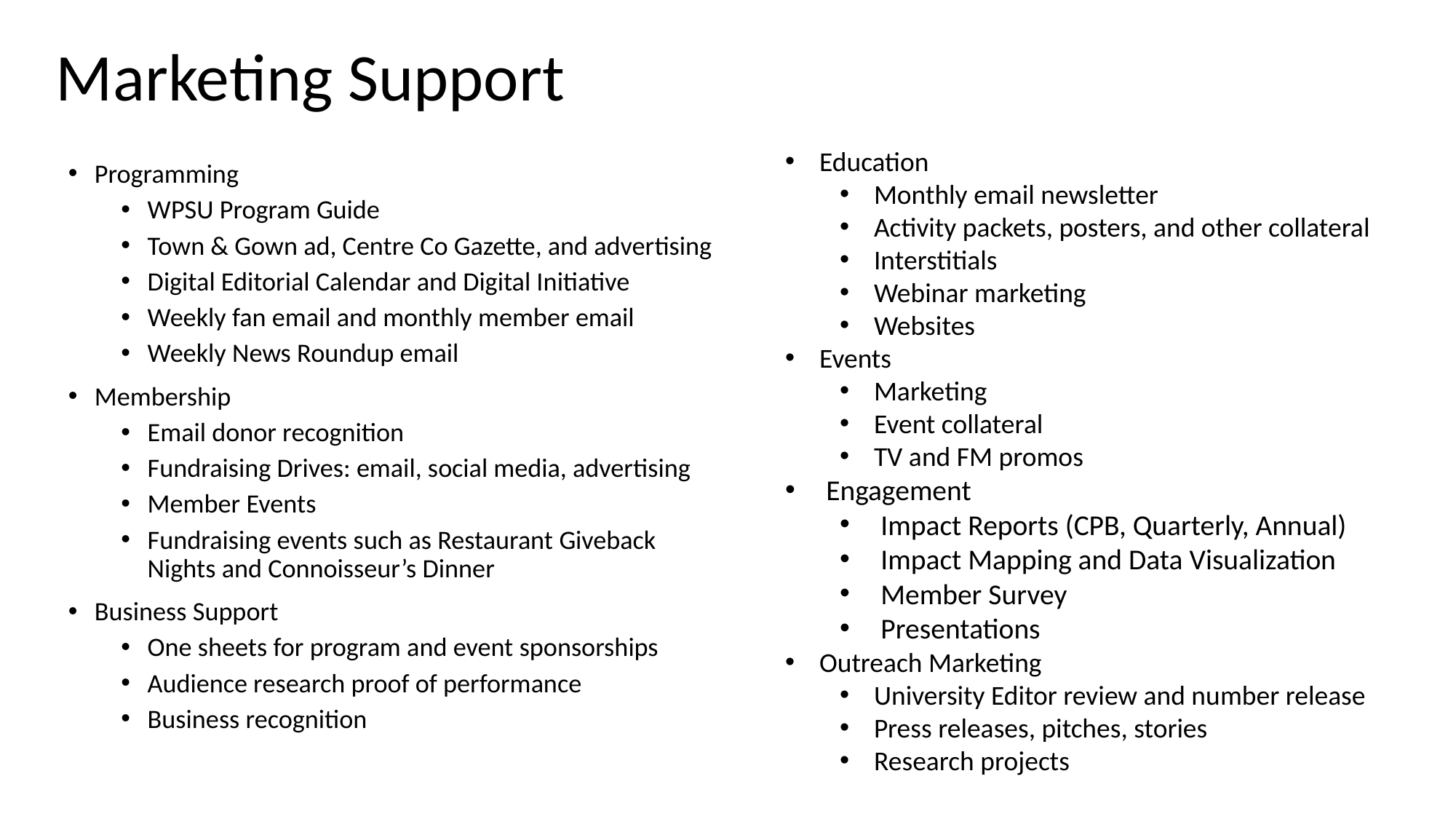

# Marketing Support
Education
Monthly email newsletter
Activity packets, posters, and other collateral
Interstitials
Webinar marketing
Websites
Events
Marketing
Event collateral
TV and FM promos
Engagement
Impact Reports (CPB, Quarterly, Annual)
Impact Mapping and Data Visualization
Member Survey
Presentations
Outreach Marketing
University Editor review and number release
Press releases, pitches, stories
Research projects
Programming
WPSU Program Guide
Town & Gown ad, Centre Co Gazette, and advertising
Digital Editorial Calendar and Digital Initiative
Weekly fan email and monthly member email
Weekly News Roundup email
Membership
Email donor recognition
Fundraising Drives: email, social media, advertising
Member Events
Fundraising events such as Restaurant Giveback Nights and Connoisseur’s Dinner
Business Support
One sheets for program and event sponsorships
Audience research proof of performance
Business recognition